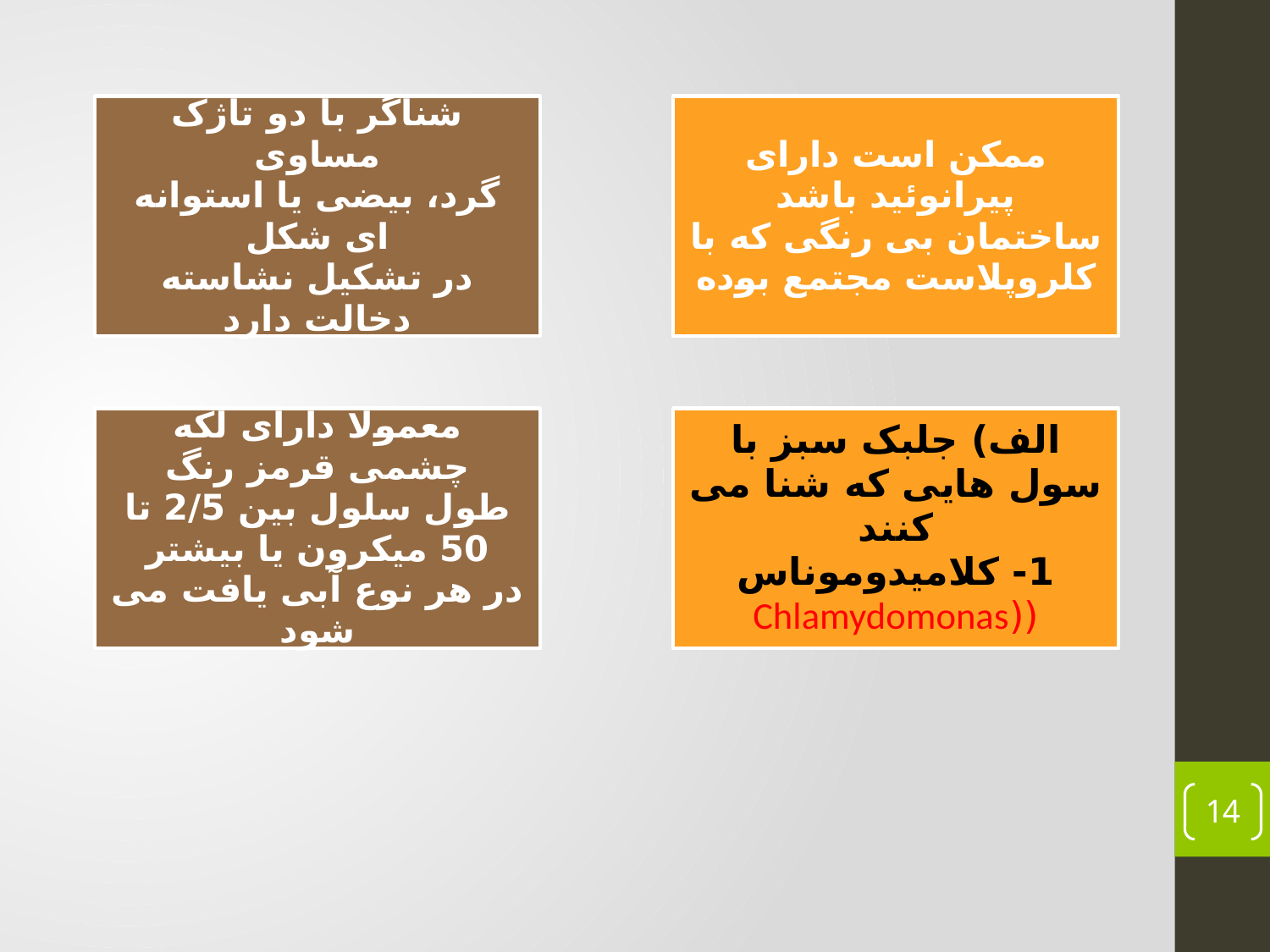

شناگر با دو تاژک مساوی
گرد، بیضی یا استوانه ای شکل
در تشکیل نشاسته دخالت دارد
ممکن است دارای پیرانوئید باشد
طول سلول بین 2/5 تا 50 میکرون یا بیشتر
در هر نوع آبی یافت می شود
الف) جلبک سبز با سول هایی که شنا می کنند
14